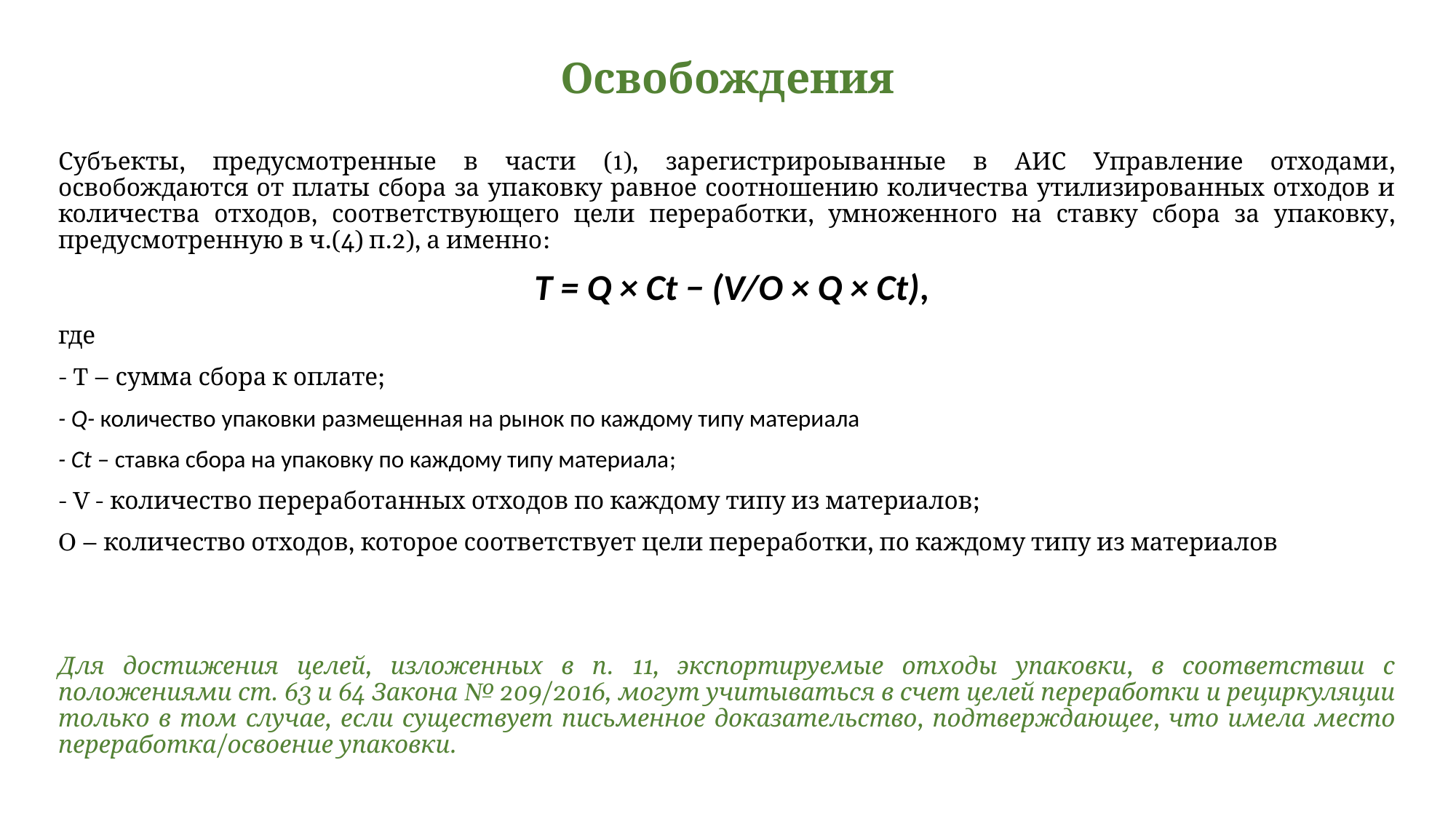

# Освобождения

Субъекты, предусмотренные в части (1), зарегистрироыванные в АИС Управление отходами, освобождаются от платы сбора за упаковку равное соотношению количества утилизированных отходов и количества отходов, соответствующего цели переработки, умноженного на ставку сбора за упаковку, предусмотренную в ч.(4) п.2), а именно:
 T = Q × Ct − (V/O × Q × Ct),
где
- T – сумма сбора к оплате;
- Q- количество упаковки размещенная на рынок по каждому типу материала
- Ct – ставка сбора на упаковку по каждому типу материала;
- V - количество переработанных отходов по каждому типу из материалов;
O – количество отходов, которое соответствует цели переработки, по каждому типу из материалов

Для достижения целей, изложенных в п. 11, экспортируемые отходы упаковки, в соответствии с положениями ст. 63 и 64 Закона № 209/2016, могут учитываться в счет целей переработки и рециркуляции только в том случае, если существует письменное доказательство, подтверждающее, что имела место переработка/освоение упаковки.